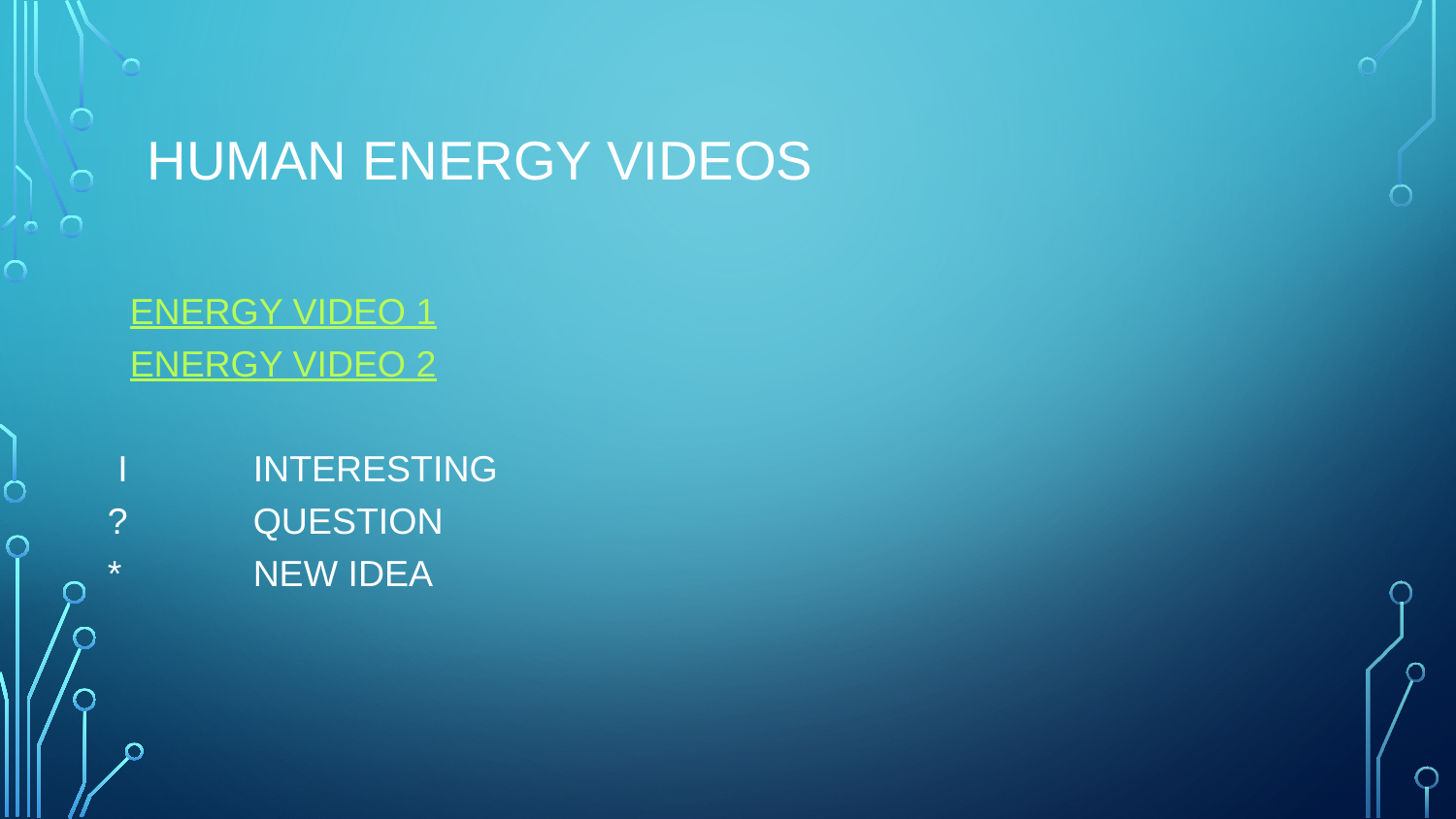

# HUMAN ENERGY VIDEOS
ENERGY VIDEO 1
ENERGY VIDEO 2

 I   	INTERESTING
?	QUESTION
* 	NEW IDEA